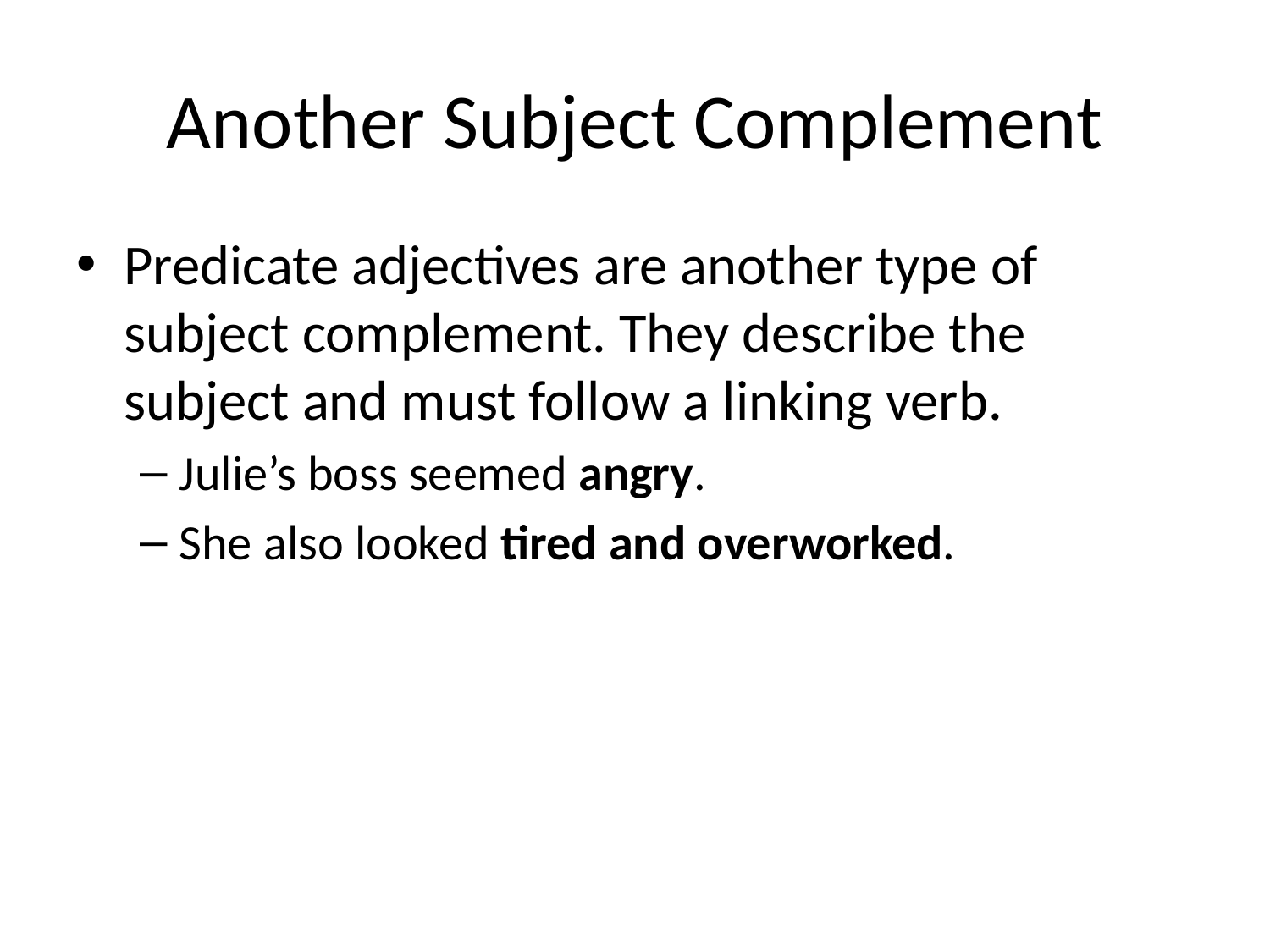

# Another Subject Complement
Predicate adjectives are another type of subject complement. They describe the subject and must follow a linking verb.
Julie’s boss seemed angry.
She also looked tired and overworked.